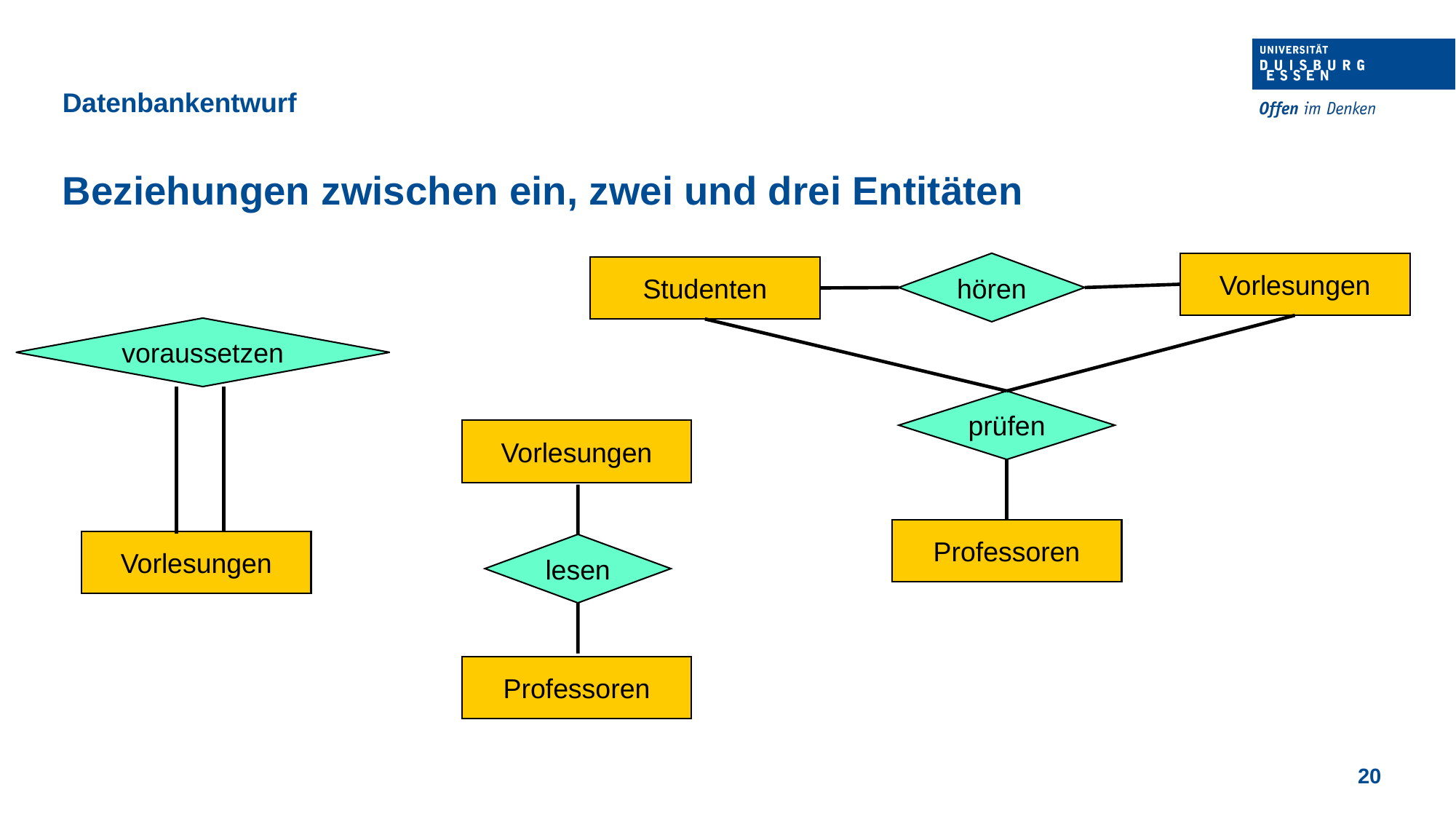

Datenbankentwurf
Beziehungen zwischen ein, zwei und drei Entitäten
hören
Vorlesungen
Studenten
voraussetzen

prüfen
Vorlesungen
Professoren
Vorlesungen
lesen
Professoren
20